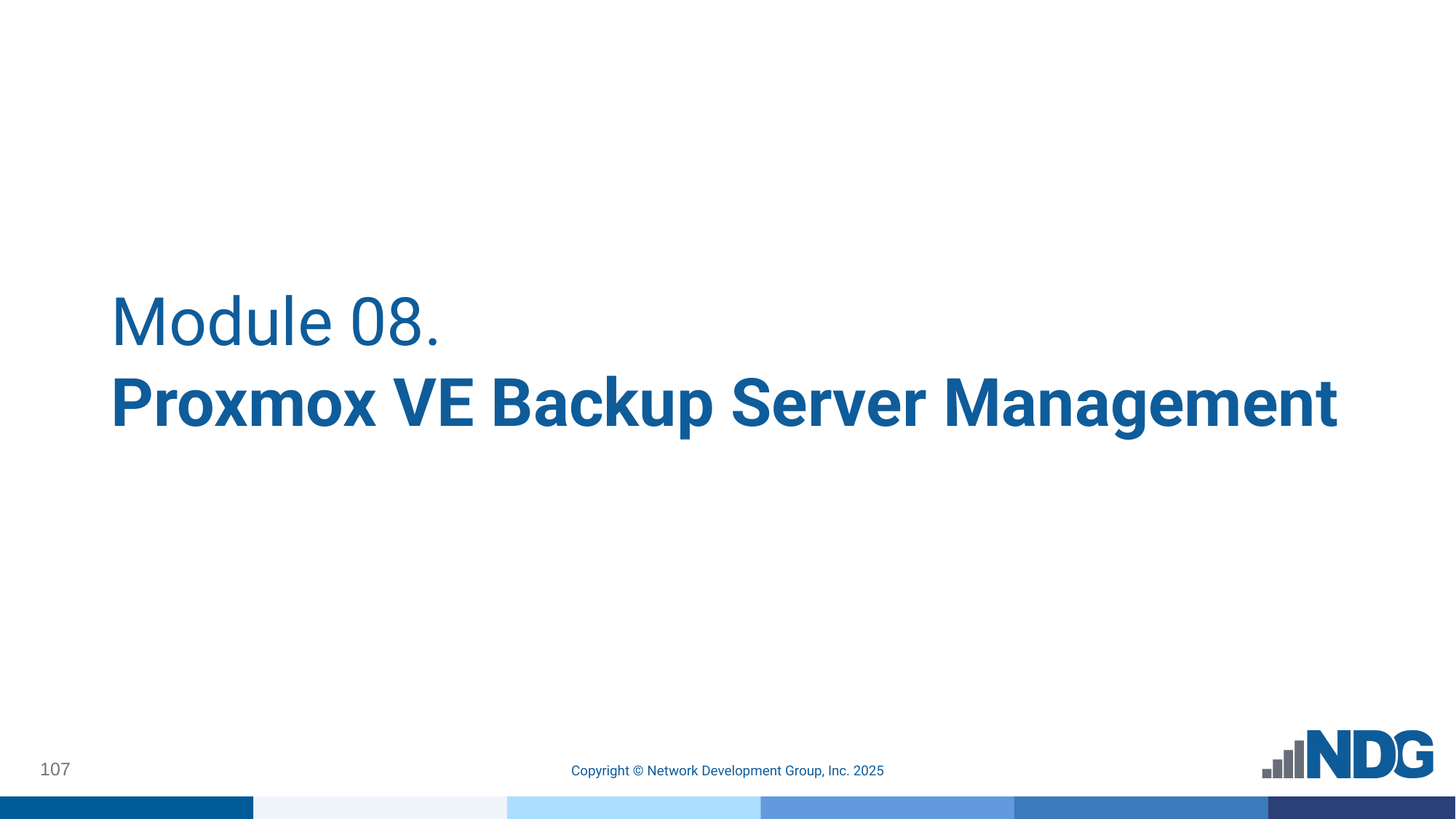

# Module 08.
Proxmox VE Backup Server Management